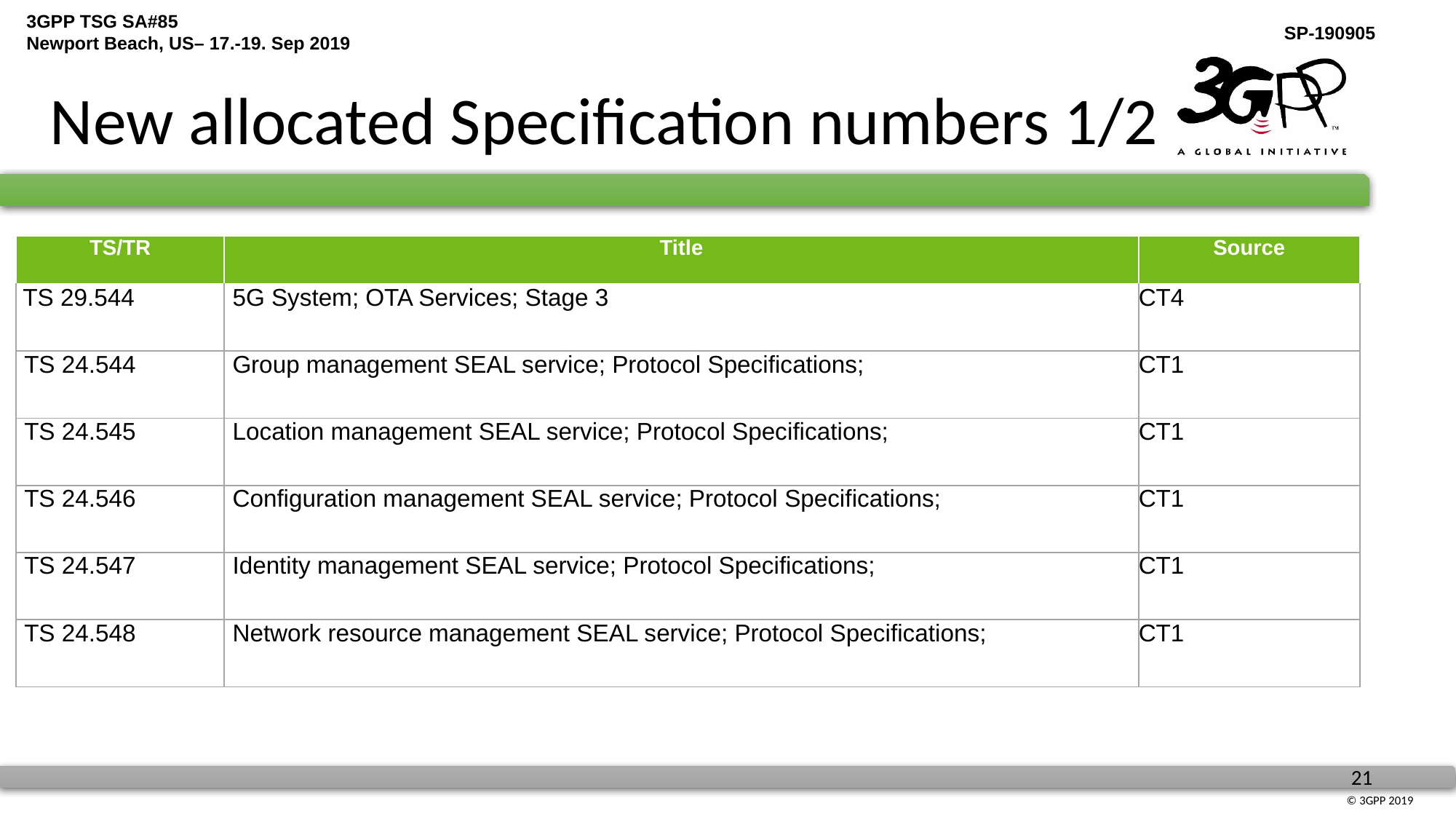

# New allocated Specification numbers 1/2
| TS/TR | Title | Source |
| --- | --- | --- |
| TS 29.544 | 5G System; OTA Services; Stage 3 | CT4 |
| TS 24.544 | Group management SEAL service; Protocol Specifications; | CT1 |
| TS 24.545 | Location management SEAL service; Protocol Specifications; | CT1 |
| TS 24.546 | Configuration management SEAL service; Protocol Specifications; | CT1 |
| TS 24.547 | Identity management SEAL service; Protocol Specifications; | CT1 |
| TS 24.548 | Network resource management SEAL service; Protocol Specifications; | CT1 |